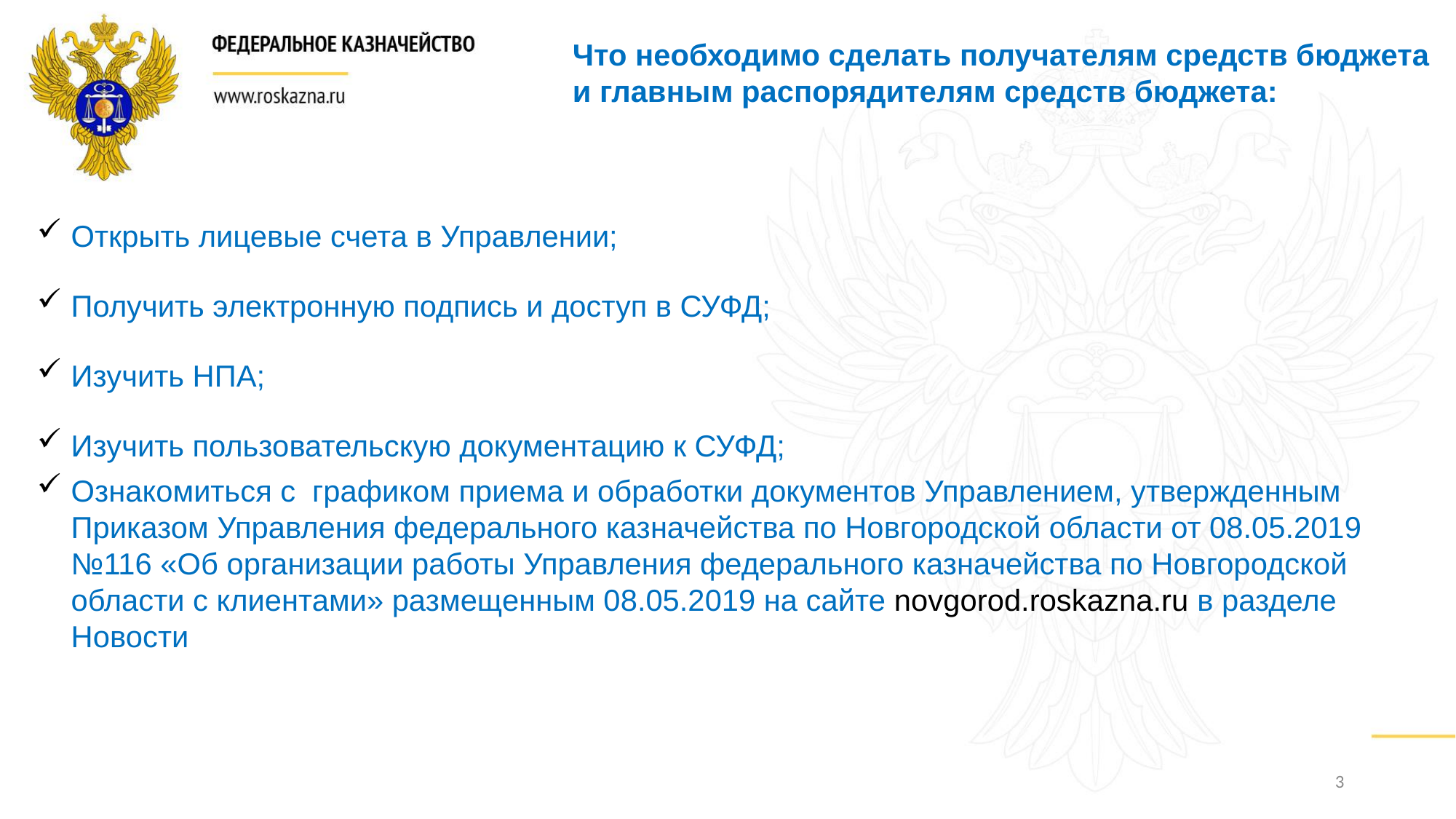

Что необходимо сделать получателям средств бюджета и главным распорядителям средств бюджета:
Открыть лицевые счета в Управлении;
Получить электронную подпись и доступ в СУФД;
Изучить НПА;
Изучить пользовательскую документацию к СУФД;
Ознакомиться с  графиком приема и обработки документов Управлением, утвержденным Приказом Управления федерального казначейства по Новгородской области от 08.05.2019 №116 «Об организации работы Управления федерального казначейства по Новгородской области с клиентами» размещенным 08.05.2019 на сайте novgorod.roskazna.ru в разделе Новости
3